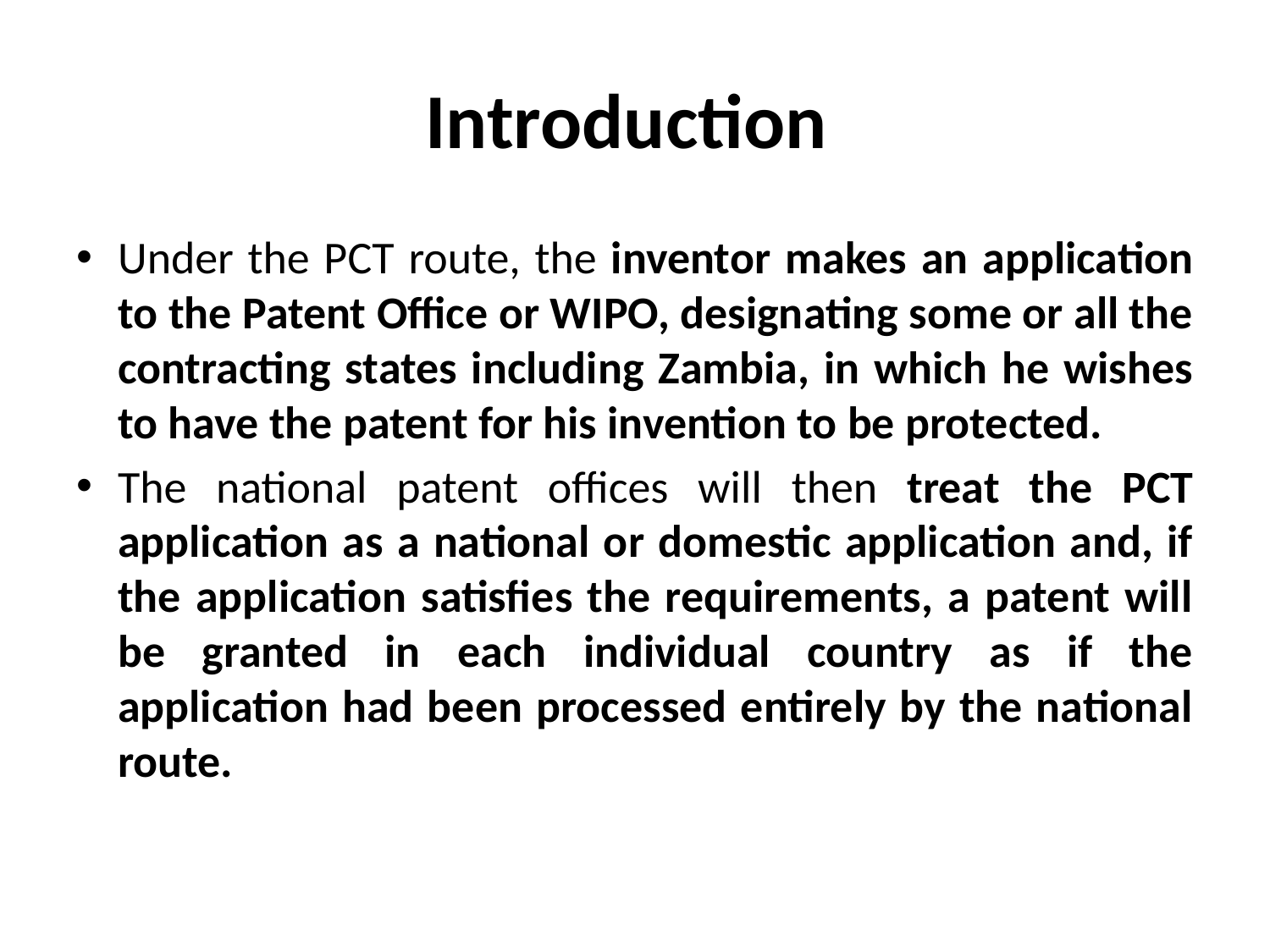

# Introduction
Under the PCT route, the inventor makes an application to the Patent Office or WIPO, designating some or all the contracting states including Zambia, in which he wishes to have the patent for his invention to be protected.
The national patent offices will then treat the PCT application as a national or domestic application and, if the application satisfies the requirements, a patent will be granted in each individual country as if the application had been processed entirely by the national route.